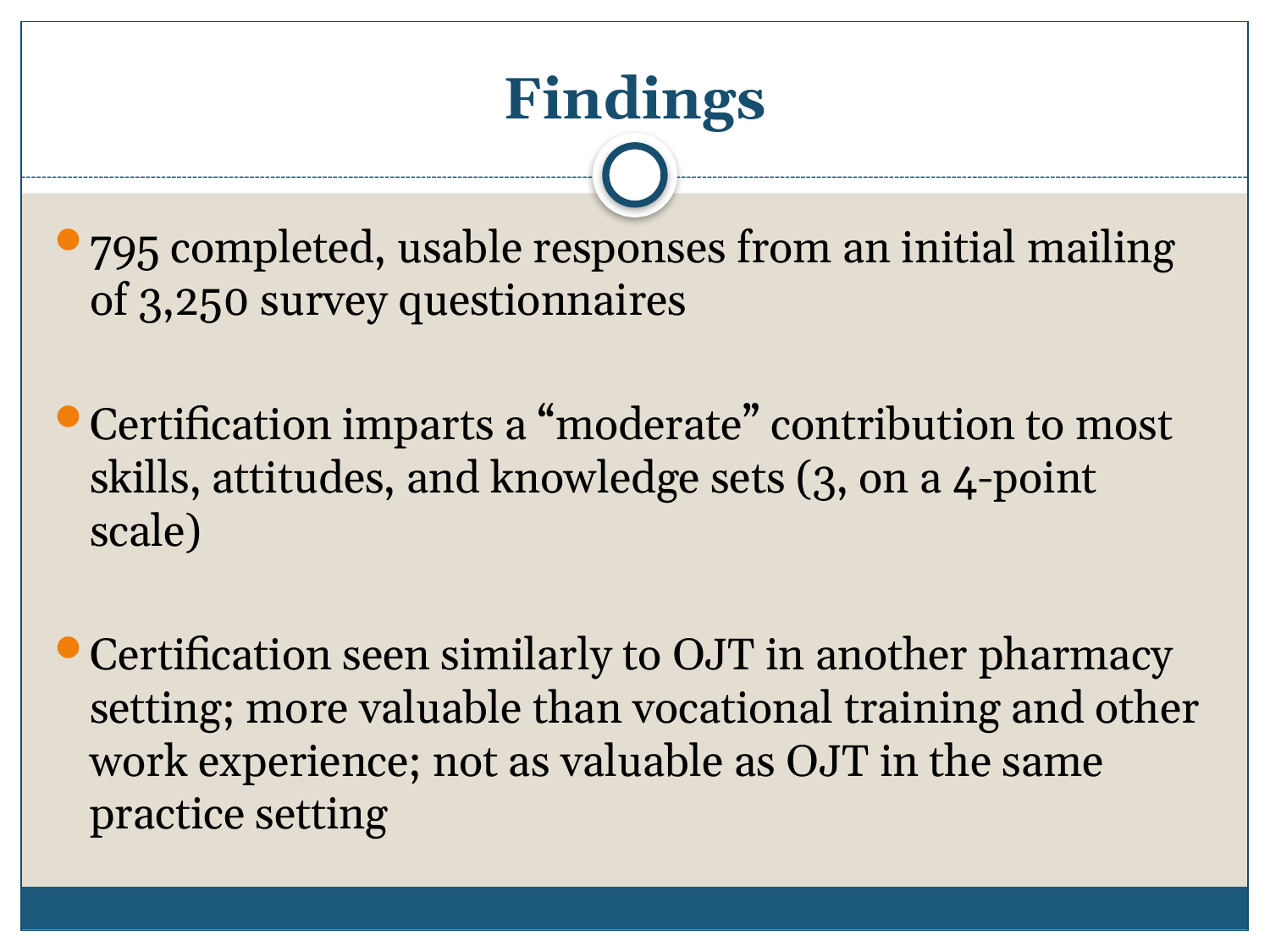

# Findings
795 completed, usable responses from an initial mailing of 3,250 survey questionnaires

Certification imparts a “moderate” contribution to most skills, attitudes, and knowledge sets (3, on a 4-point scale)

Certification seen similarly to OJT in another pharmacy setting; more valuable than vocational training and other work experience; not as valuable as OJT in the same practice setting